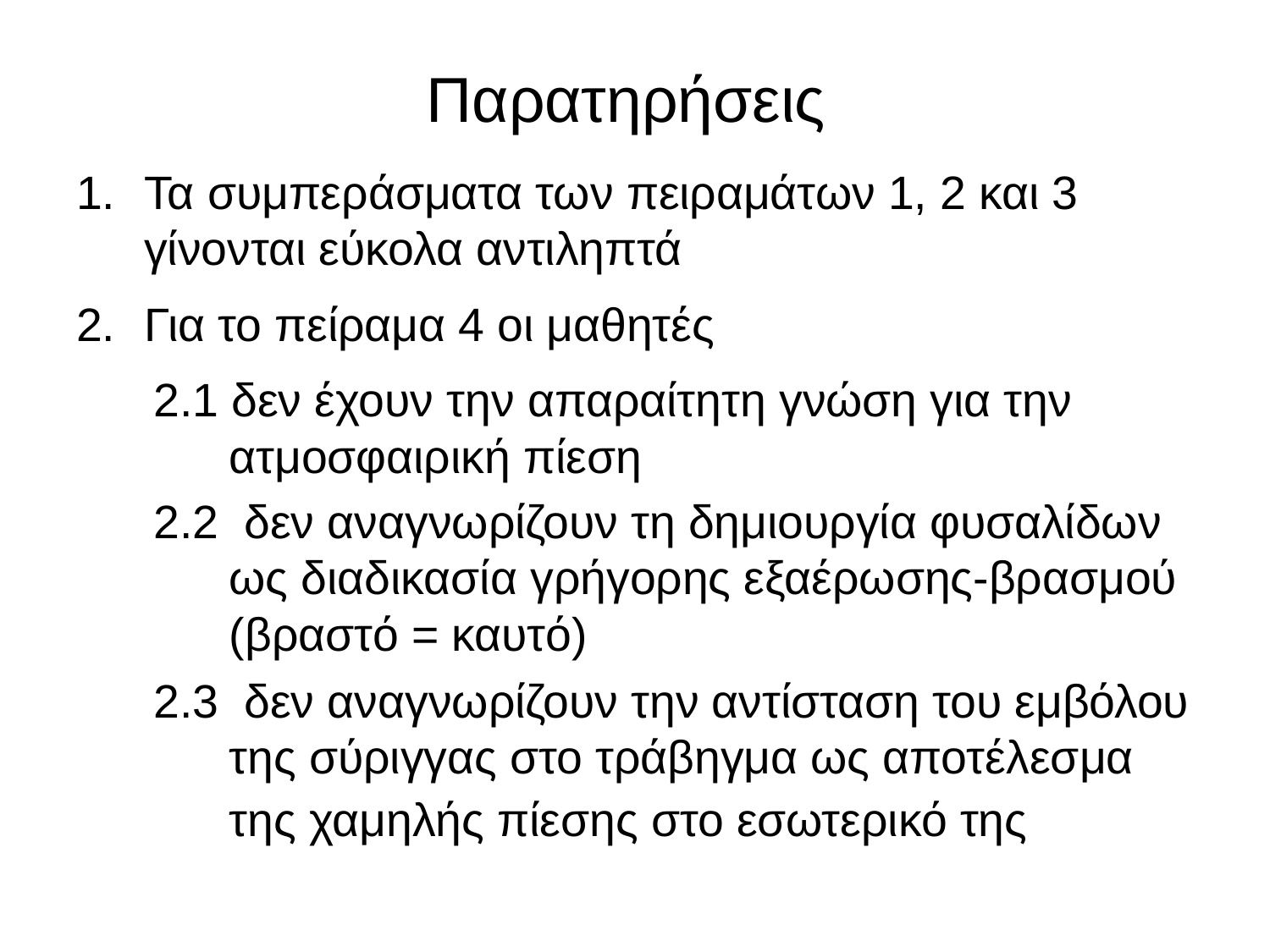

# Παρατηρήσεις
Τα συμπεράσματα των πειραμάτων 1, 2 και 3 γίνονται εύκολα αντιληπτά
Για το πείραμα 4 οι μαθητές
      2.1 δεν έχουν την απαραίτητη γνώση για την ατμοσφαιρική πίεση
      2.2  δεν αναγνωρίζουν τη δημιουργία φυσαλίδων ως διαδικασία γρήγορης εξαέρωσης-βρασμού (βραστό = καυτό)
      2.3  δεν αναγνωρίζουν την αντίσταση του εμβόλου της σύριγγας στο τράβηγμα ως αποτέλεσμα της χαμηλής πίεσης στο εσωτερικό της